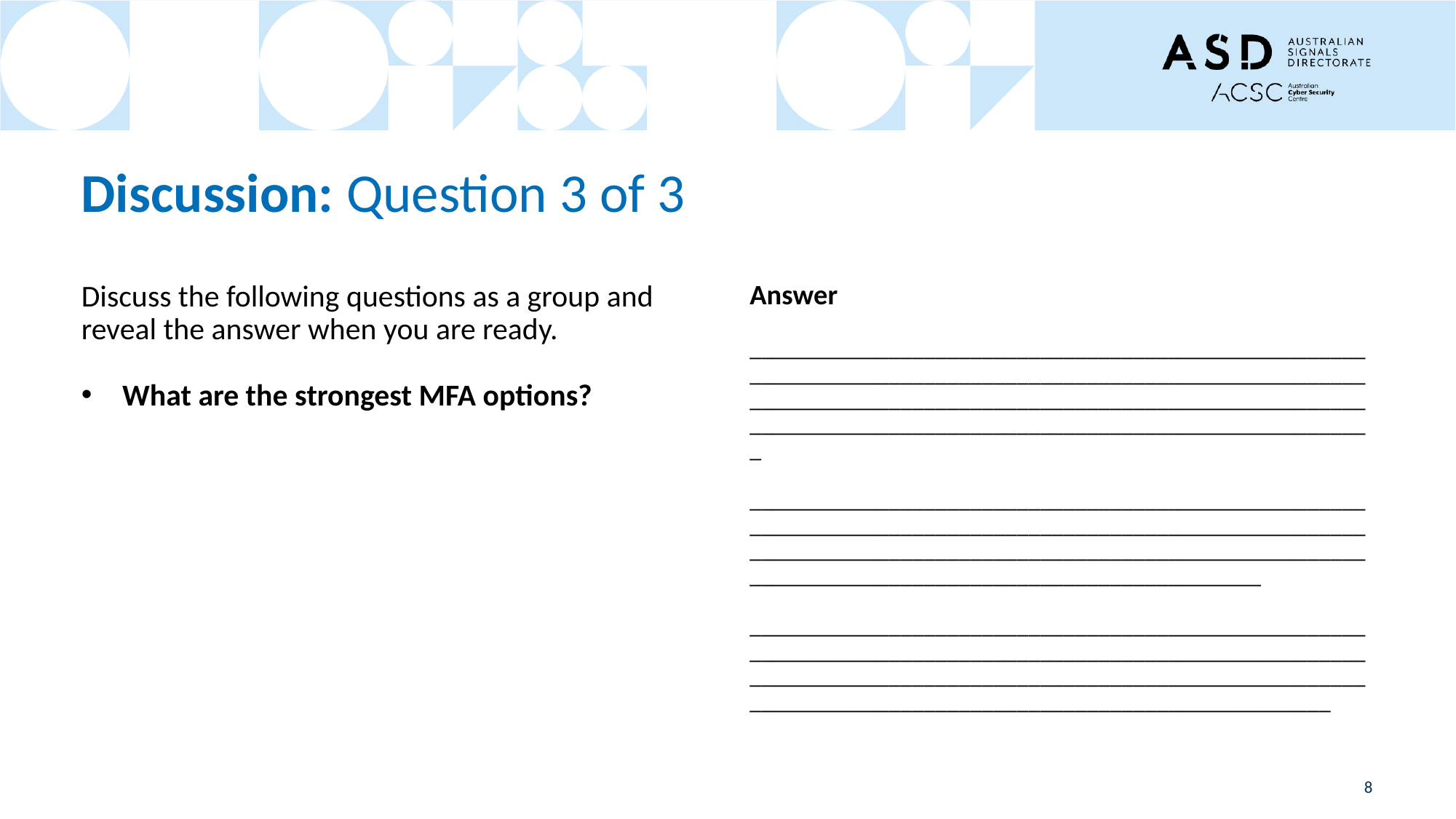

# Discussion: Question 3 of 3
Discuss the following questions as a group and reveal the answer when you are ready.
What are the strongest MFA options?
Answer
_____________________________________________________________________________________________________________________________________________________________________________________________________________________
___________________________________________________________________________________________________________________________________________________________________________________________________________
_________________________________________________________________________________________________________________________________________________________________________________________________________________

8